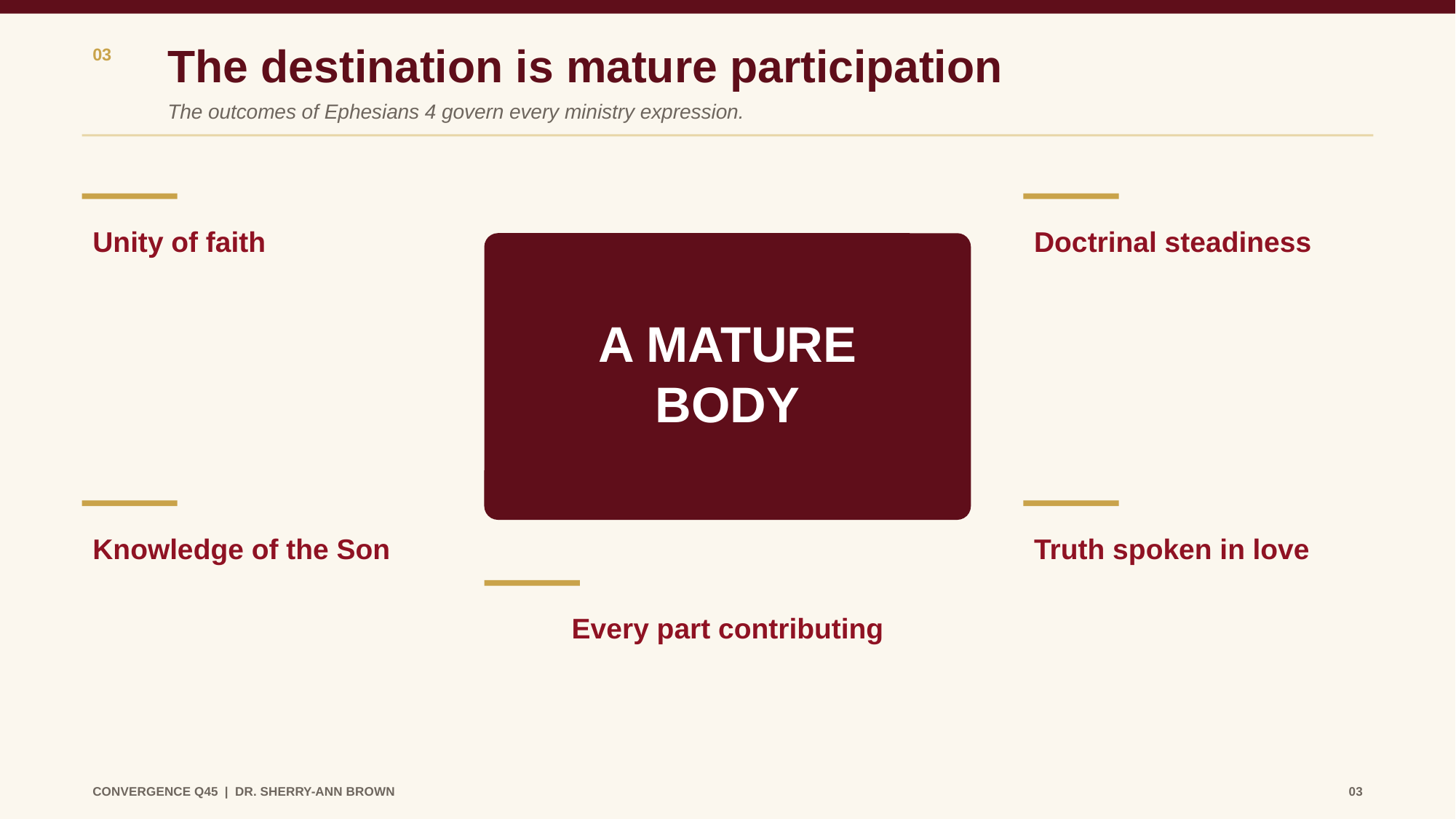

The destination is mature participation
03
The outcomes of Ephesians 4 govern every ministry expression.

Unity of faith
Doctrinal steadiness

A MATURE
BODY

Knowledge of the Son
Truth spoken in love

Every part contributing
CONVERGENCE Q45  |  DR. SHERRY-ANN BROWN
03